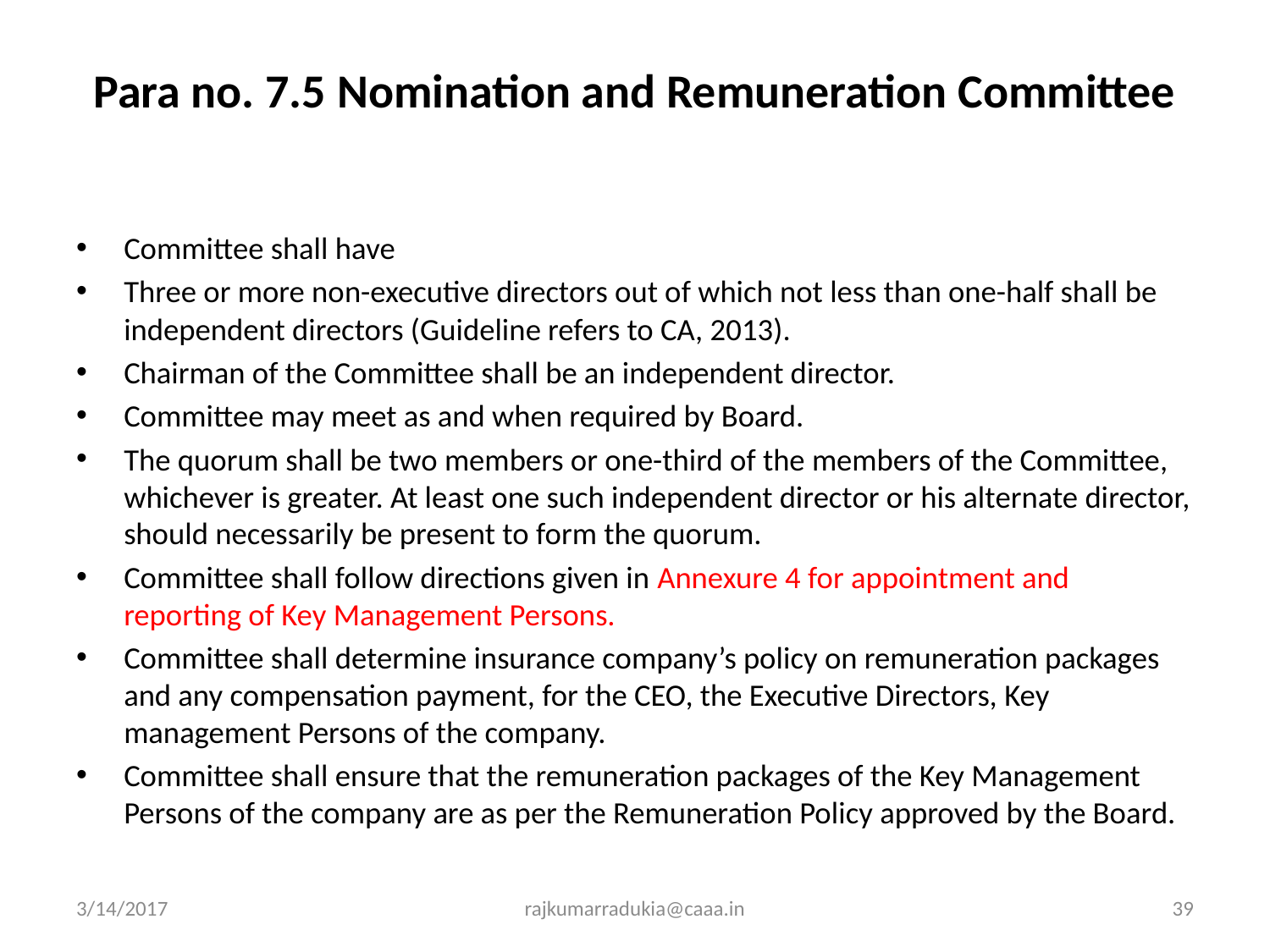

# Para no. 7.5 Nomination and Remuneration Committee
Committee shall have
Three or more non-executive directors out of which not less than one-half shall be independent directors (Guideline refers to CA, 2013).
Chairman of the Committee shall be an independent director.
Committee may meet as and when required by Board.
The quorum shall be two members or one-third of the members of the Committee, whichever is greater. At least one such independent director or his alternate director, should necessarily be present to form the quorum.
Committee shall follow directions given in Annexure 4 for appointment and reporting of Key Management Persons.
Committee shall determine insurance company’s policy on remuneration packages and any compensation payment, for the CEO, the Executive Directors, Key management Persons of the company.
Committee shall ensure that the remuneration packages of the Key Management Persons of the company are as per the Remuneration Policy approved by the Board.

3/14/2017
rajkumarradukia@caaa.in
39